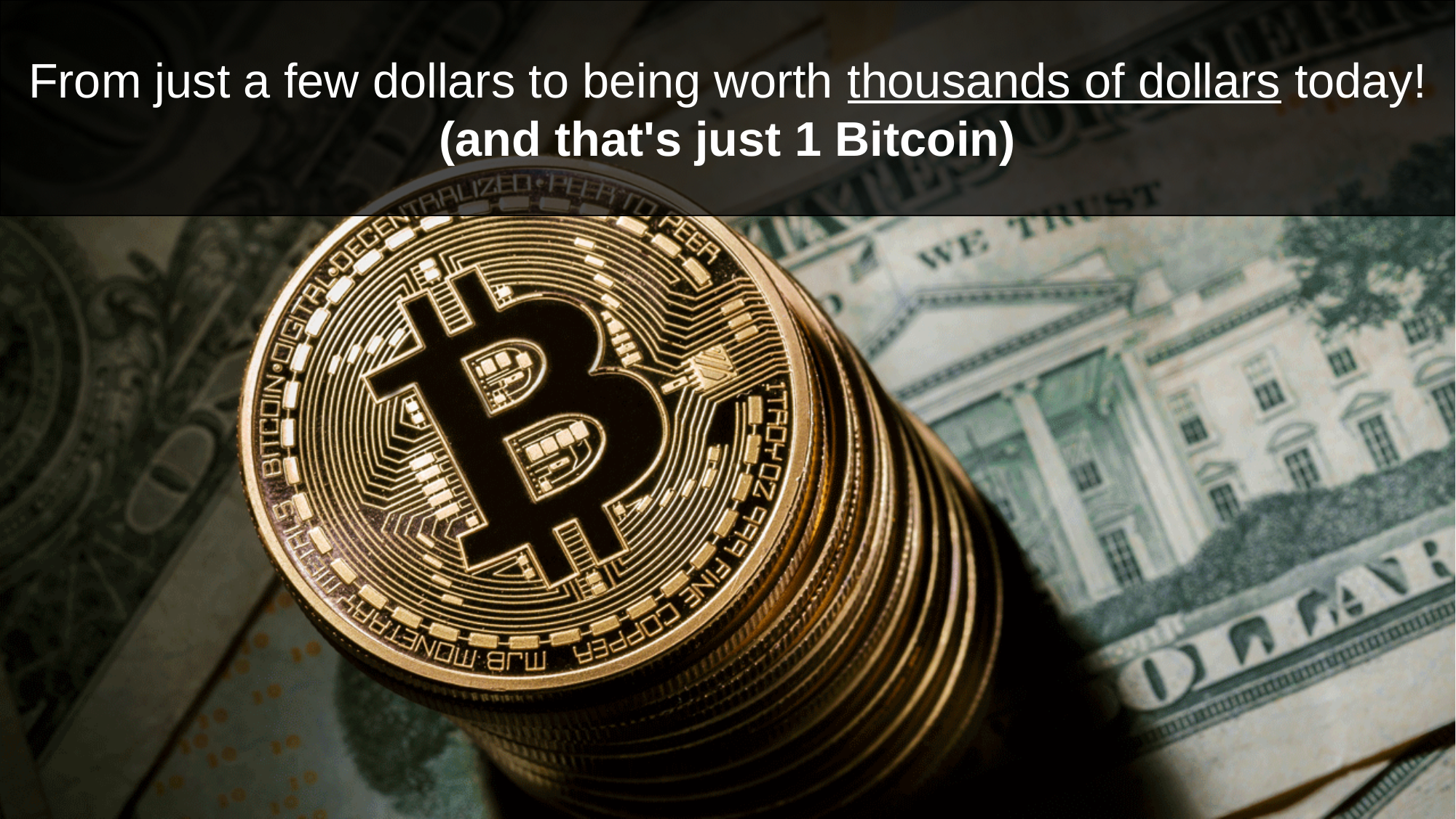

From just a few dollars to being worth thousands of dollars today!
(and that's just 1 Bitcoin)